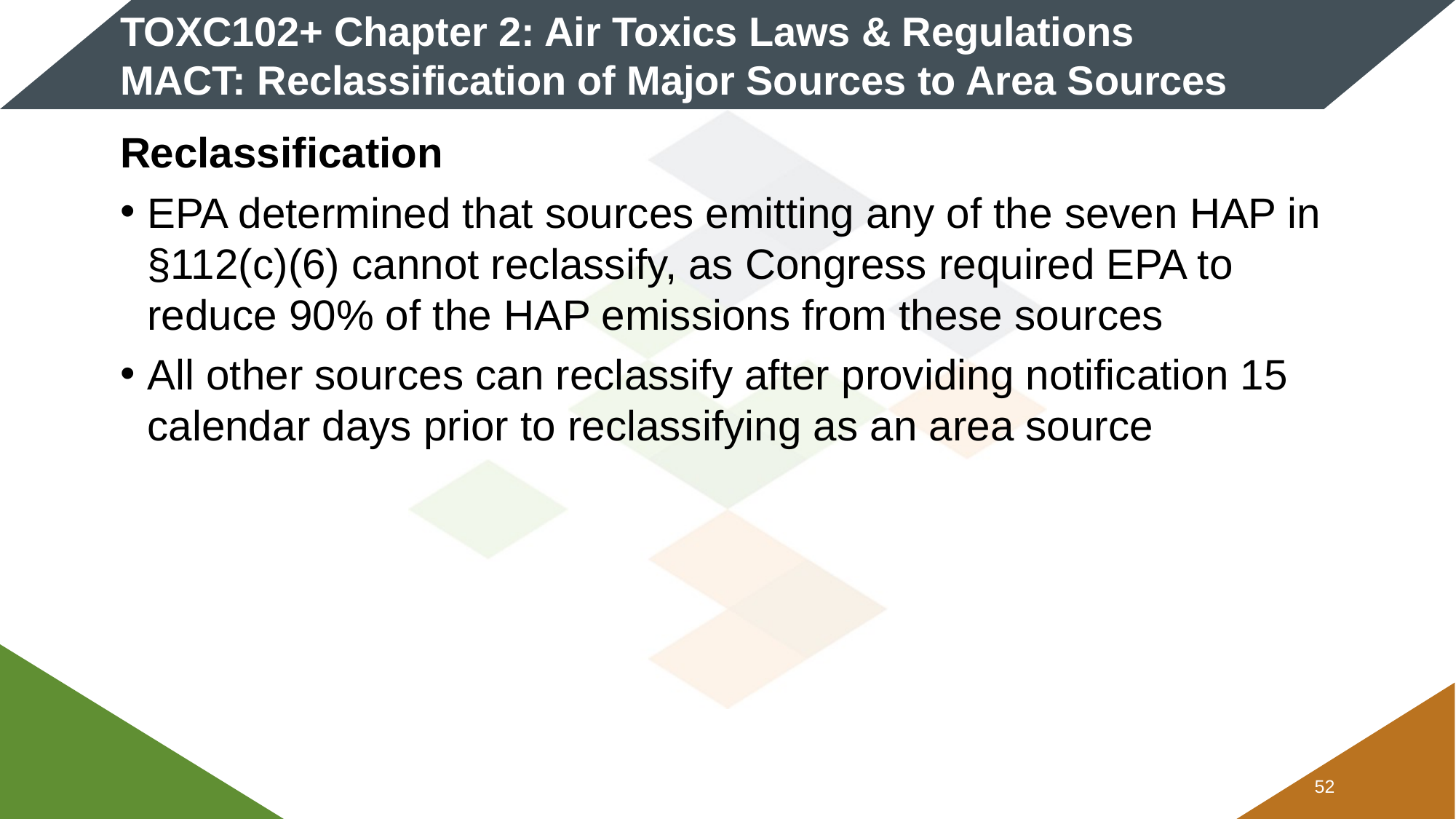

# TOXC102+ Chapter 2: Air Toxics Laws & Regulations MACT: Reclassification of Major Sources to Area Sources
Reclassification
EPA determined that sources emitting any of the seven HAP in §112(c)(6) cannot reclassify, as Congress required EPA to reduce 90% of the HAP emissions from these sources
All other sources can reclassify after providing notification 15 calendar days prior to reclassifying as an area source
52